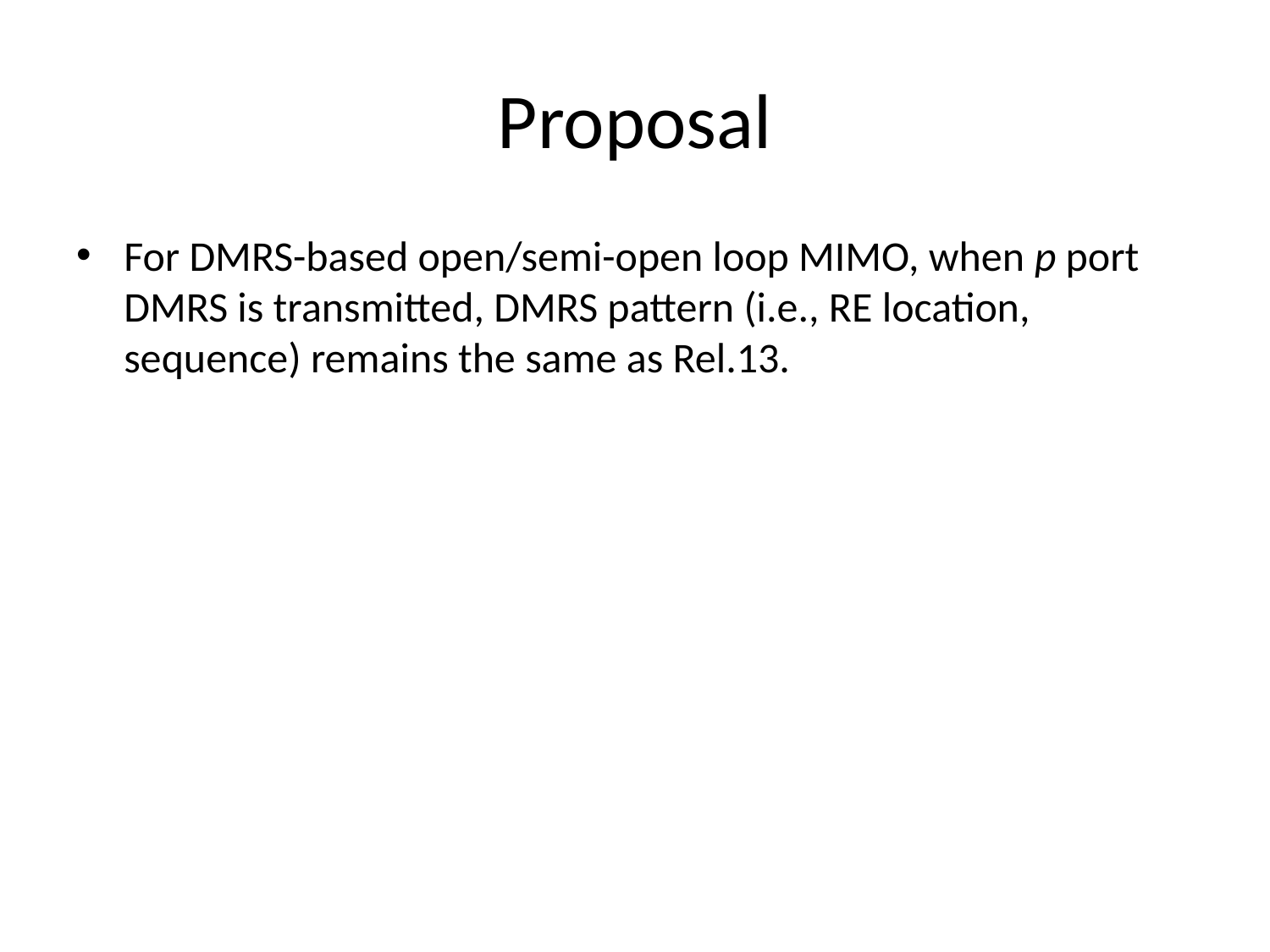

# Proposal
For DMRS-based open/semi-open loop MIMO, when p port DMRS is transmitted, DMRS pattern (i.e., RE location, sequence) remains the same as Rel.13.